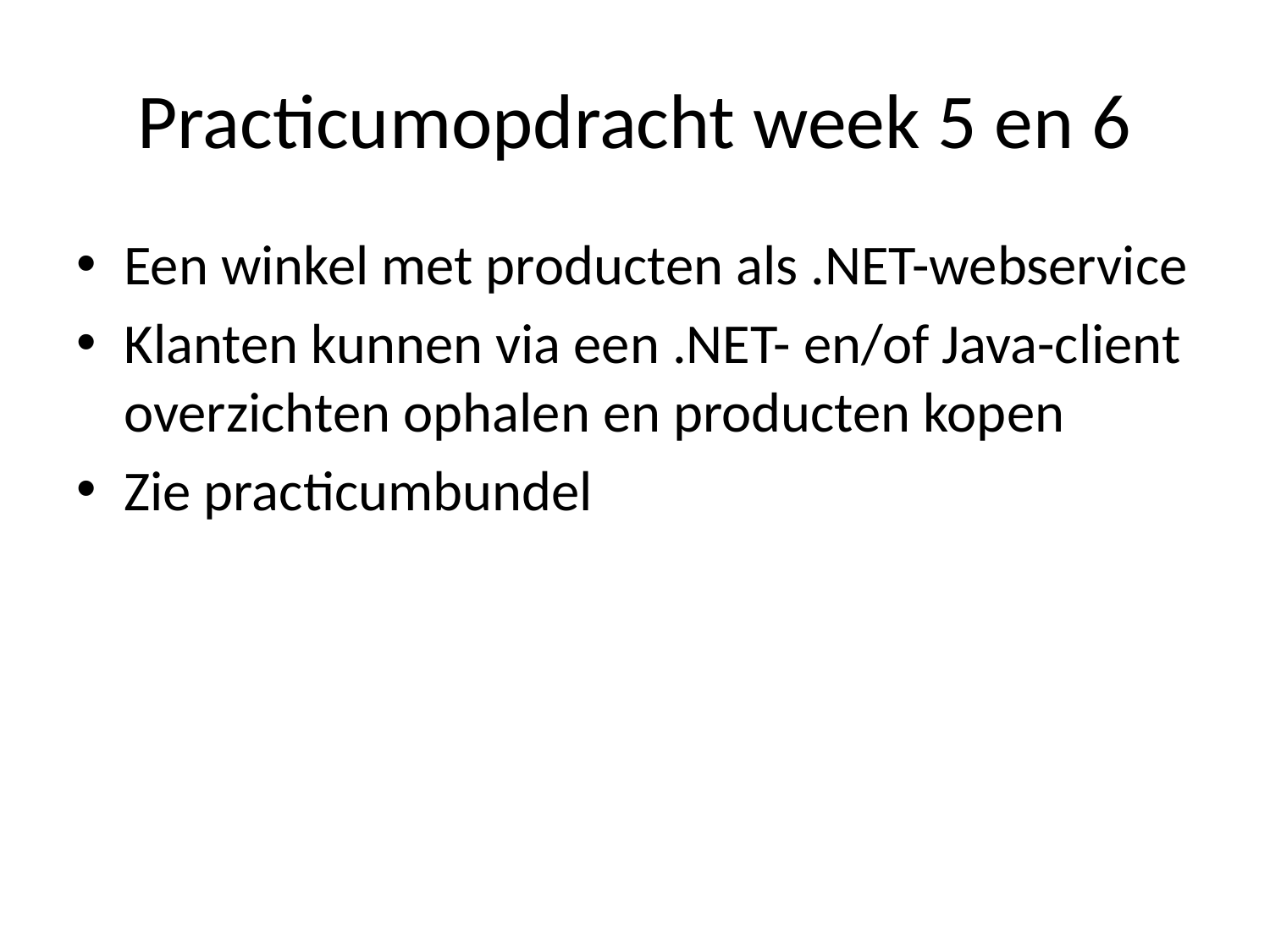

# Practicumopdracht week 5 en 6
Een winkel met producten als .NET-webservice
Klanten kunnen via een .NET- en/of Java-client overzichten ophalen en producten kopen
Zie practicumbundel